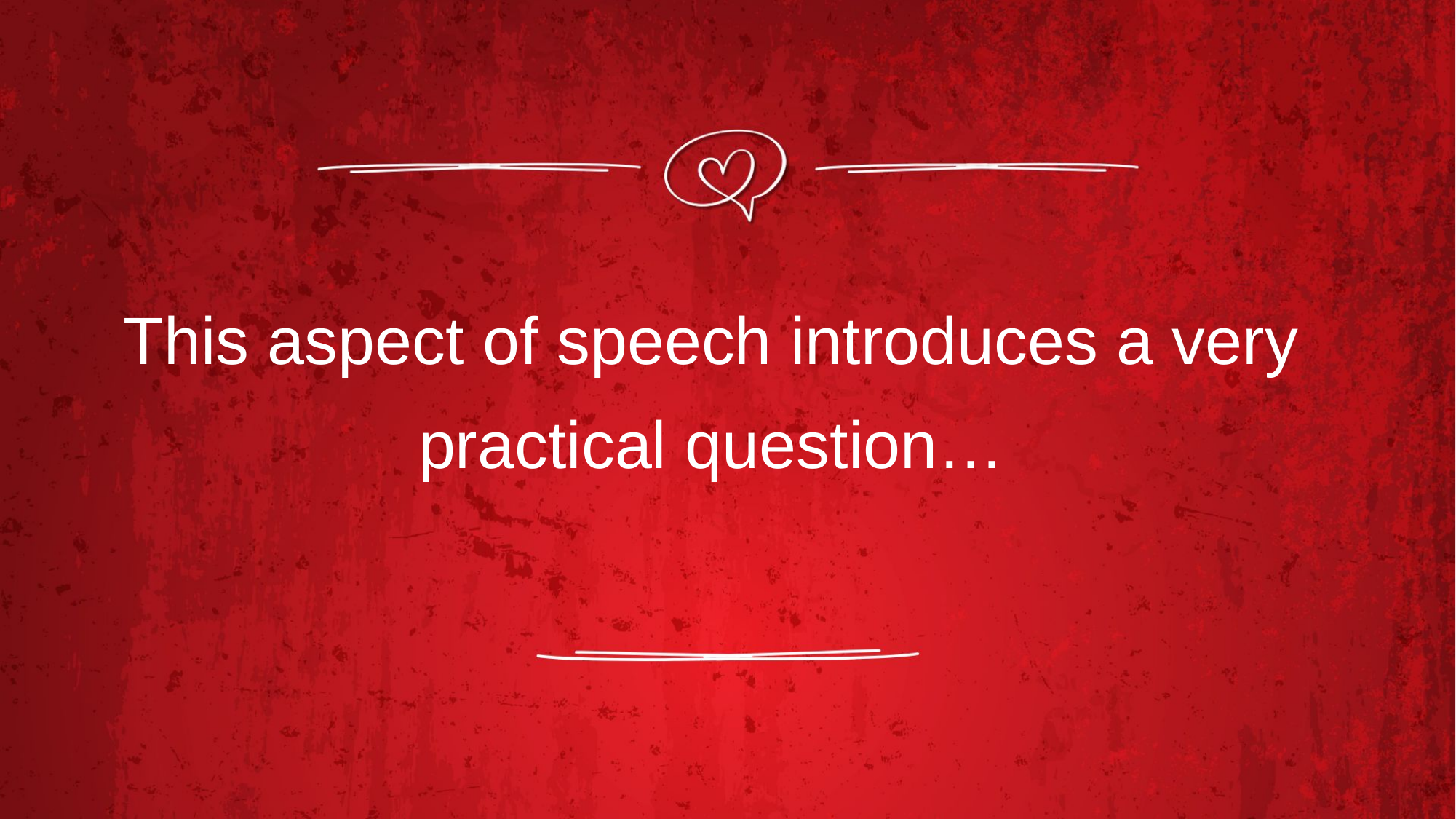

# This aspect of speech introduces a very practical question…